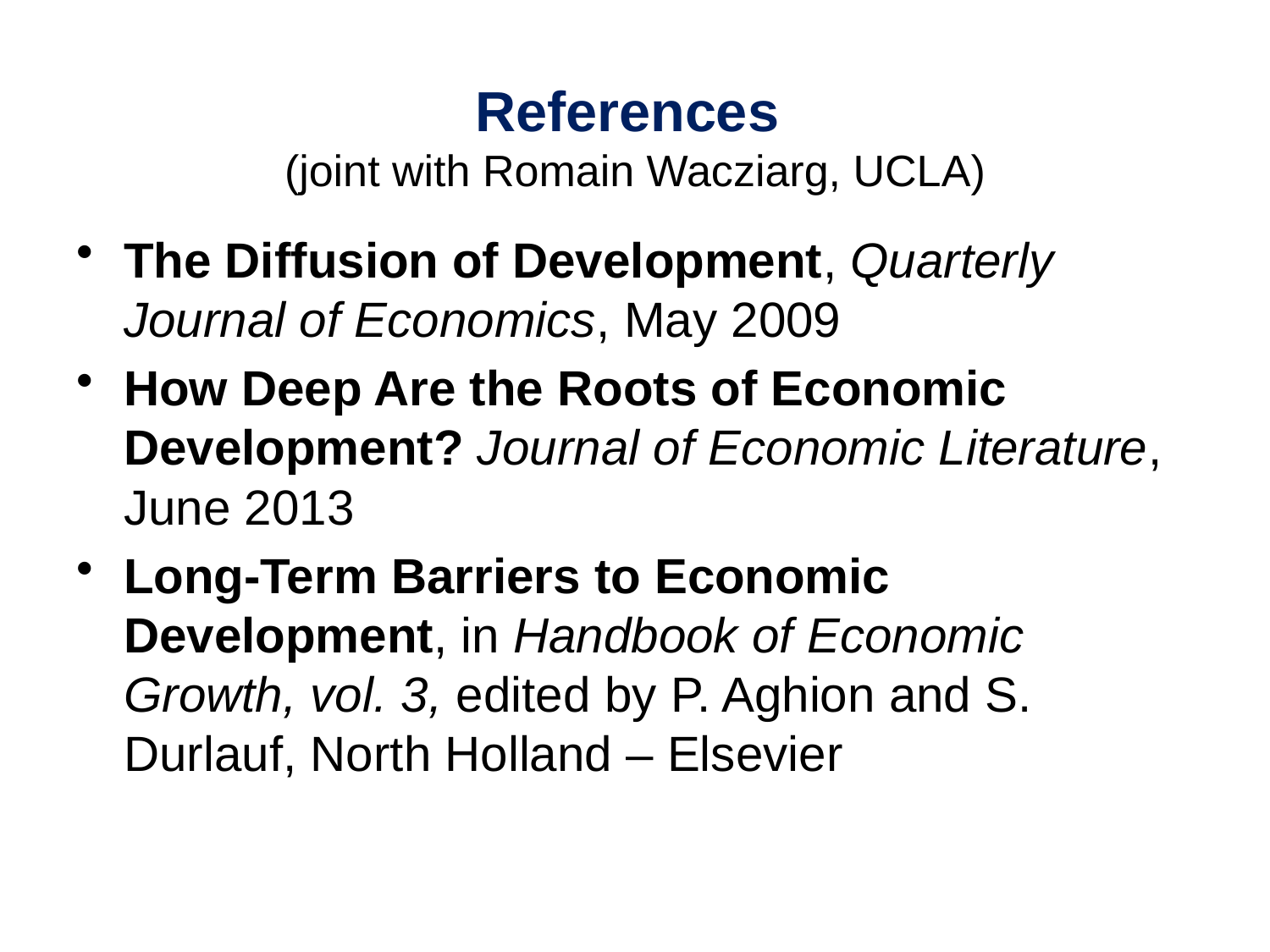

# References (joint with Romain Wacziarg, UCLA)
The Diffusion of Development, Quarterly Journal of Economics, May 2009
How Deep Are the Roots of Economic Development? Journal of Economic Literature, June 2013
Long-Term Barriers to Economic Development, in Handbook of Economic Growth, vol. 3, edited by P. Aghion and S. Durlauf, North Holland – Elsevier